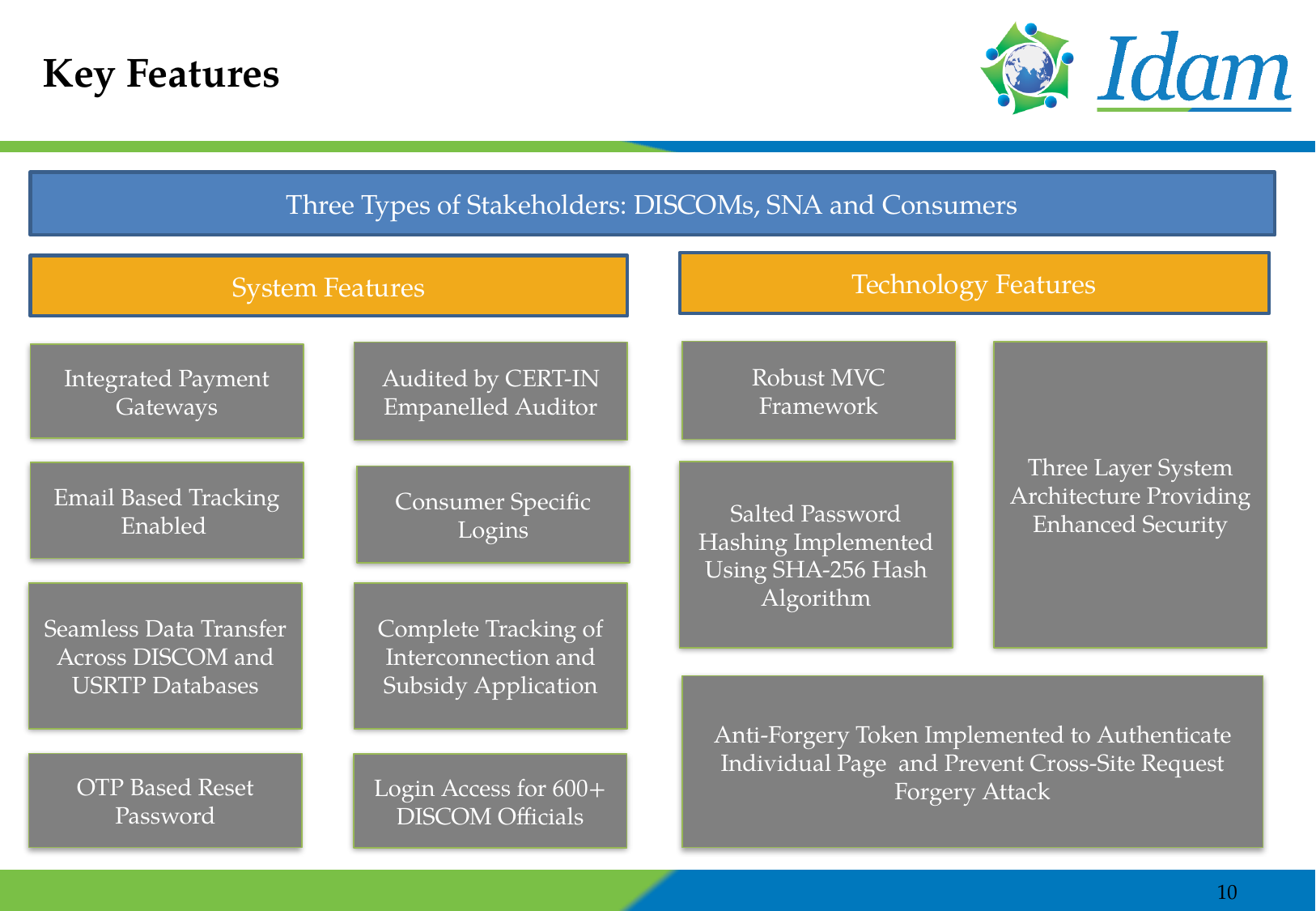

# Key Features
Three Types of Stakeholders: DISCOMs, SNA and Consumers
Technology Features
System Features
Robust MVC Framework
Three Layer System Architecture Providing Enhanced Security
Audited by CERT-IN Empanelled Auditor
Integrated Payment Gateways
Salted Password Hashing Implemented Using SHA-256 Hash Algorithm
Email Based Tracking Enabled
Consumer Specific Logins
Seamless Data Transfer Across DISCOM and USRTP Databases
Complete Tracking of Interconnection and Subsidy Application
Anti-Forgery Token Implemented to Authenticate Individual Page  and Prevent Cross-Site Request Forgery Attack
OTP Based Reset Password
Login Access for 600+ DISCOM Officials
10